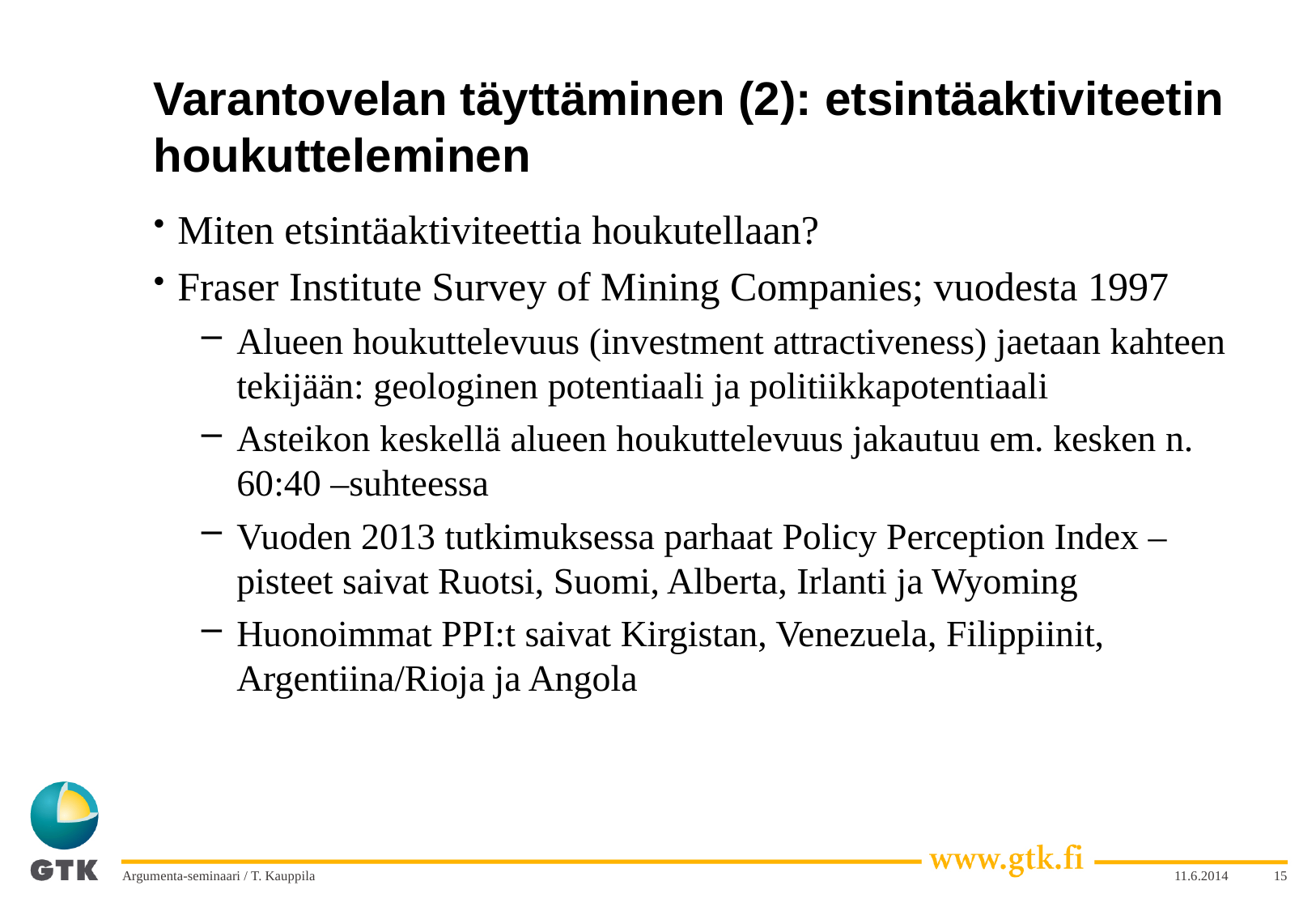

# Varantovelan täyttäminen (2): etsintäaktiviteetin houkutteleminen
Miten etsintäaktiviteettia houkutellaan?
Fraser Institute Survey of Mining Companies; vuodesta 1997
Alueen houkuttelevuus (investment attractiveness) jaetaan kahteen tekijään: geologinen potentiaali ja politiikkapotentiaali
Asteikon keskellä alueen houkuttelevuus jakautuu em. kesken n. 60:40 –suhteessa
Vuoden 2013 tutkimuksessa parhaat Policy Perception Index –pisteet saivat Ruotsi, Suomi, Alberta, Irlanti ja Wyoming
Huonoimmat PPI:t saivat Kirgistan, Venezuela, Filippiinit, Argentiina/Rioja ja Angola

Argumenta-seminaari / T. Kauppila
11.6.2014
15